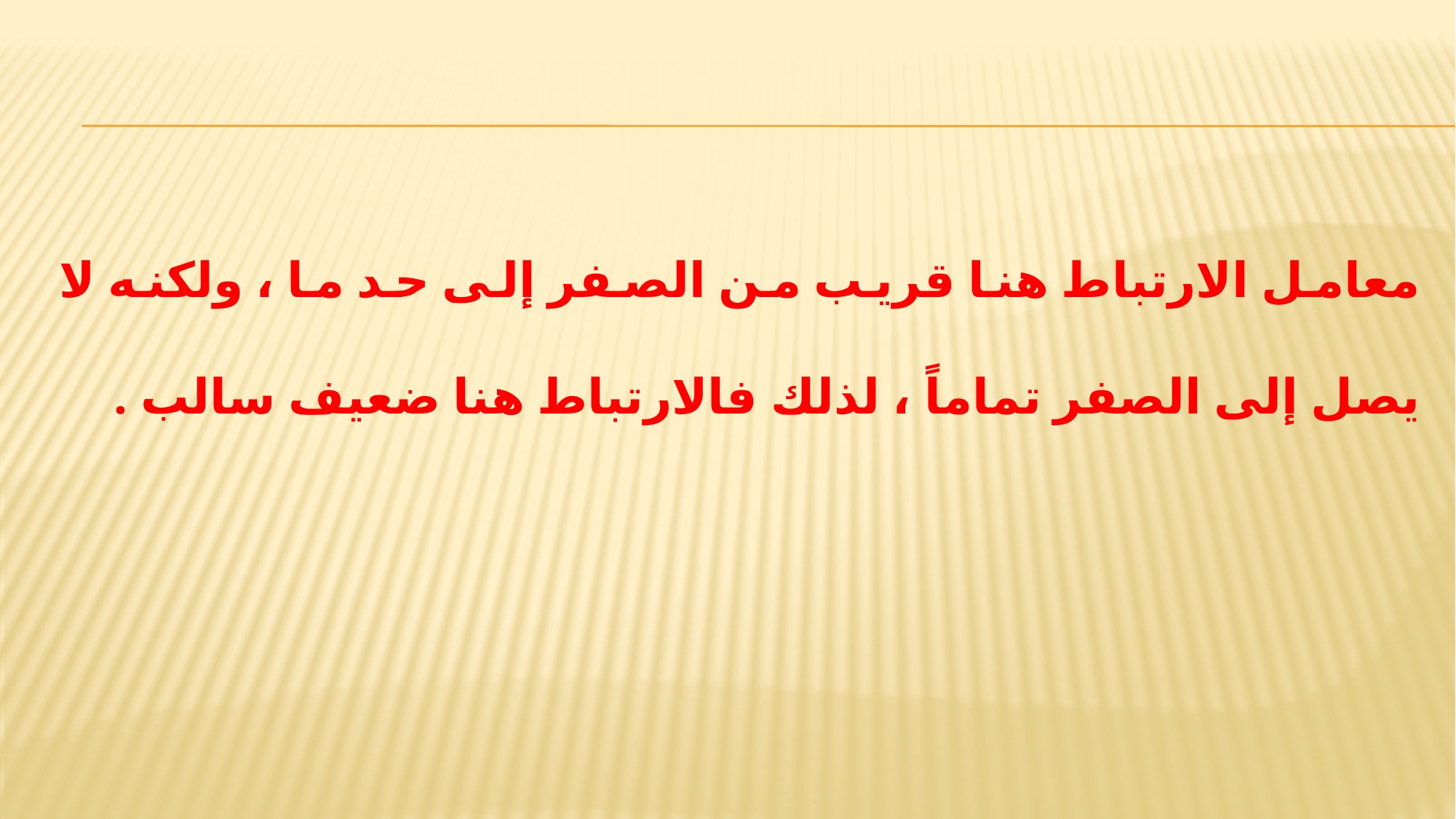

معامل الارتباط هنا قريب من الصفر إلى حد ما ، ولكنه لا يصل إلى الصفر تماماً ، لذلك فالارتباط هنا ضعيف سالب .